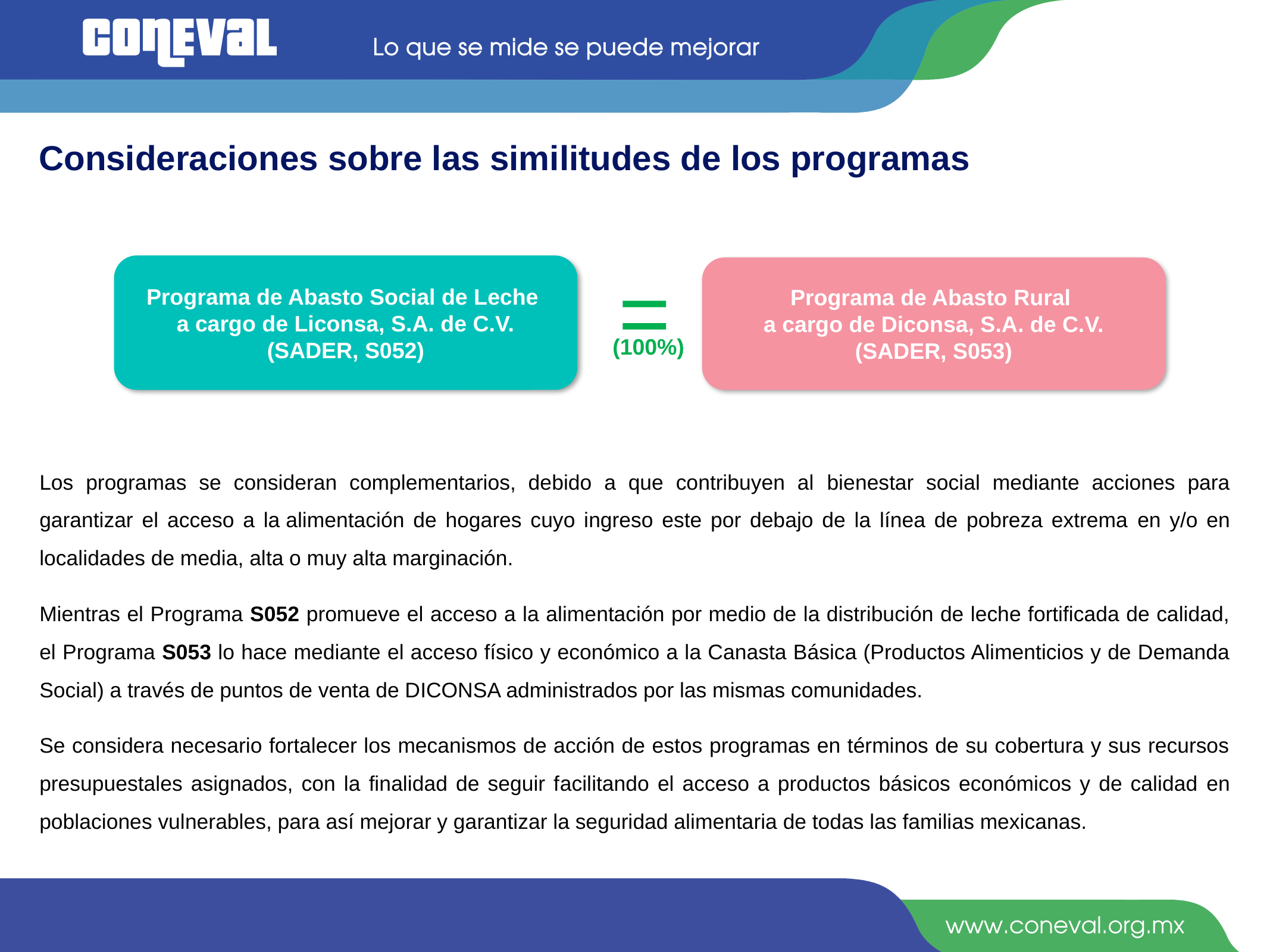

Consideraciones sobre las similitudes de los programas

=
Programa de Abasto Social de Leche
a cargo de Liconsa, S.A. de C.V.
(SADER, S052)
Programa de Abasto Rural
a cargo de Diconsa, S.A. de C.V.
(SADER, S053)
(100%)
Los programas se consideran complementarios, debido a que contribuyen al bienestar social mediante acciones para garantizar el acceso a la alimentación de hogares cuyo ingreso este por debajo de la línea de pobreza extrema en y/o en localidades de media, alta o muy alta marginación.

Mientras el Programa S052 promueve el acceso a la alimentación por medio de la distribución de leche fortificada de calidad, el Programa S053 lo hace mediante el acceso físico y económico a la Canasta Básica (Productos Alimenticios y de Demanda Social) a través de puntos de venta de DICONSA administrados por las mismas comunidades.

Se considera necesario fortalecer los mecanismos de acción de estos programas en términos de su cobertura y sus recursos presupuestales asignados, con la finalidad de seguir facilitando el acceso a productos básicos económicos y de calidad en poblaciones vulnerables, para así mejorar y garantizar la seguridad alimentaria de todas las familias mexicanas.